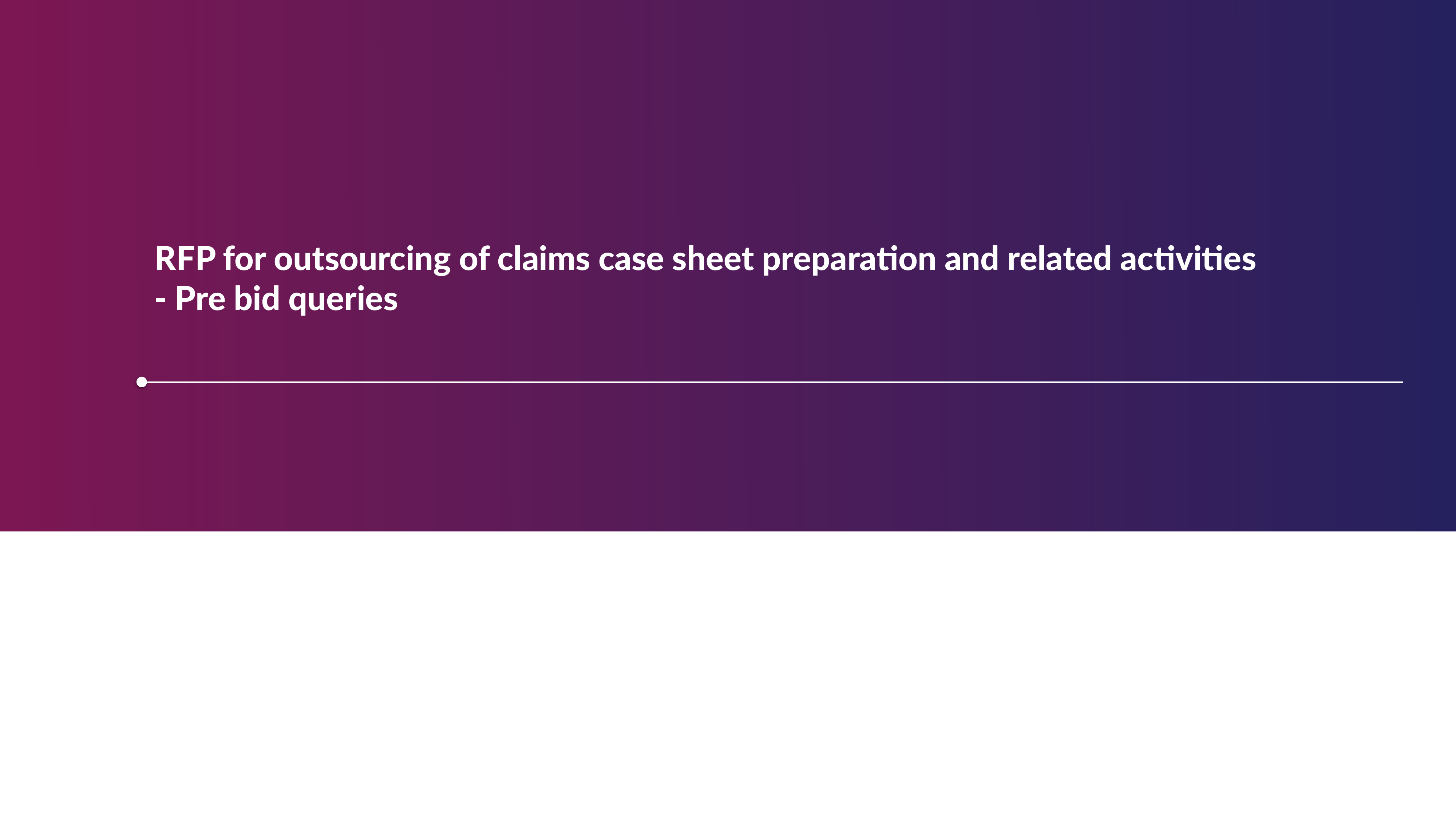

# RFP for outsourcing of claims case sheet preparation and related activities - Pre bid queries